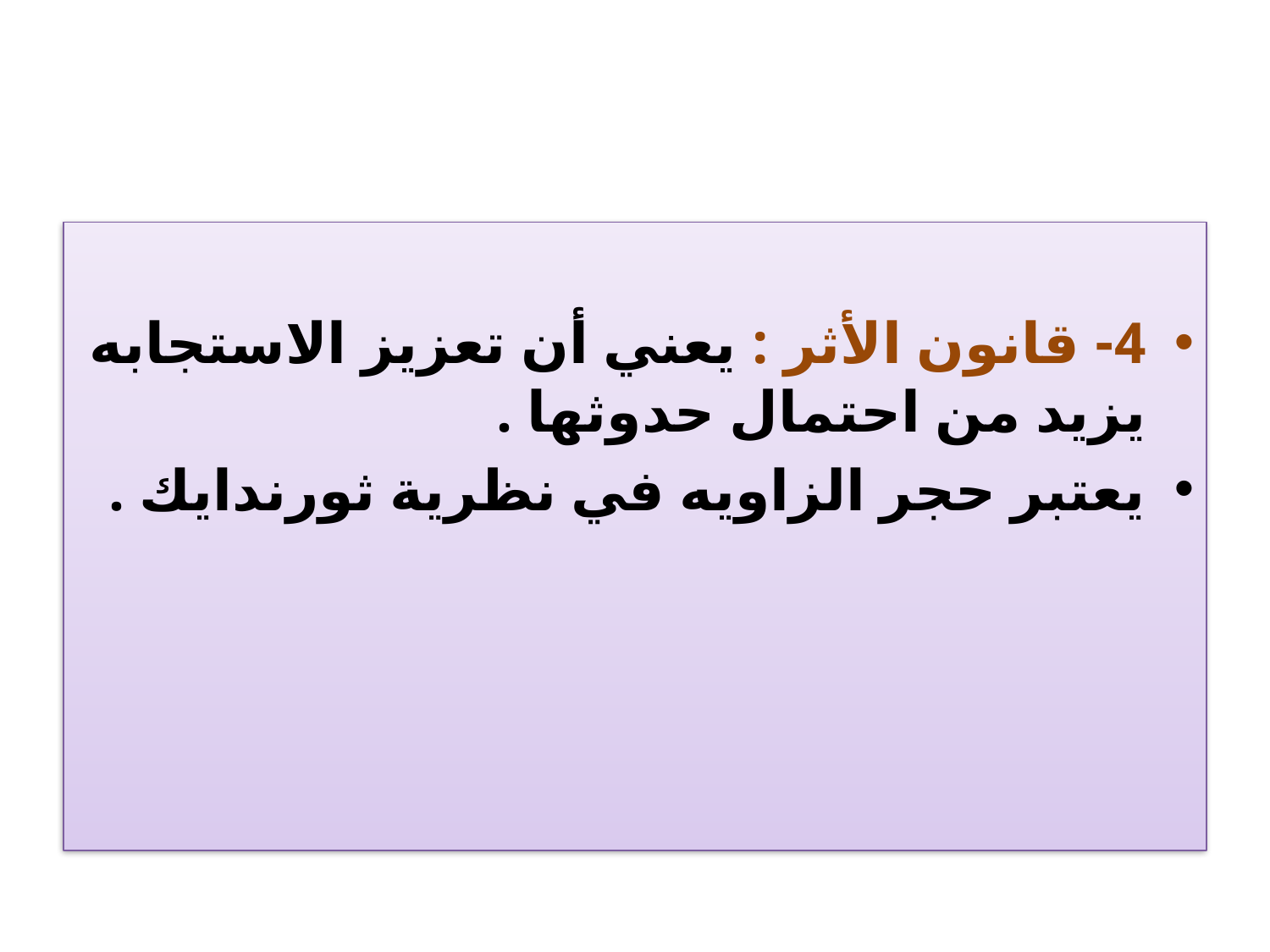

4- قانون الأثر : يعني أن تعزيز الاستجابه يزيد من احتمال حدوثها .
يعتبر حجر الزاويه في نظرية ثورندايك .